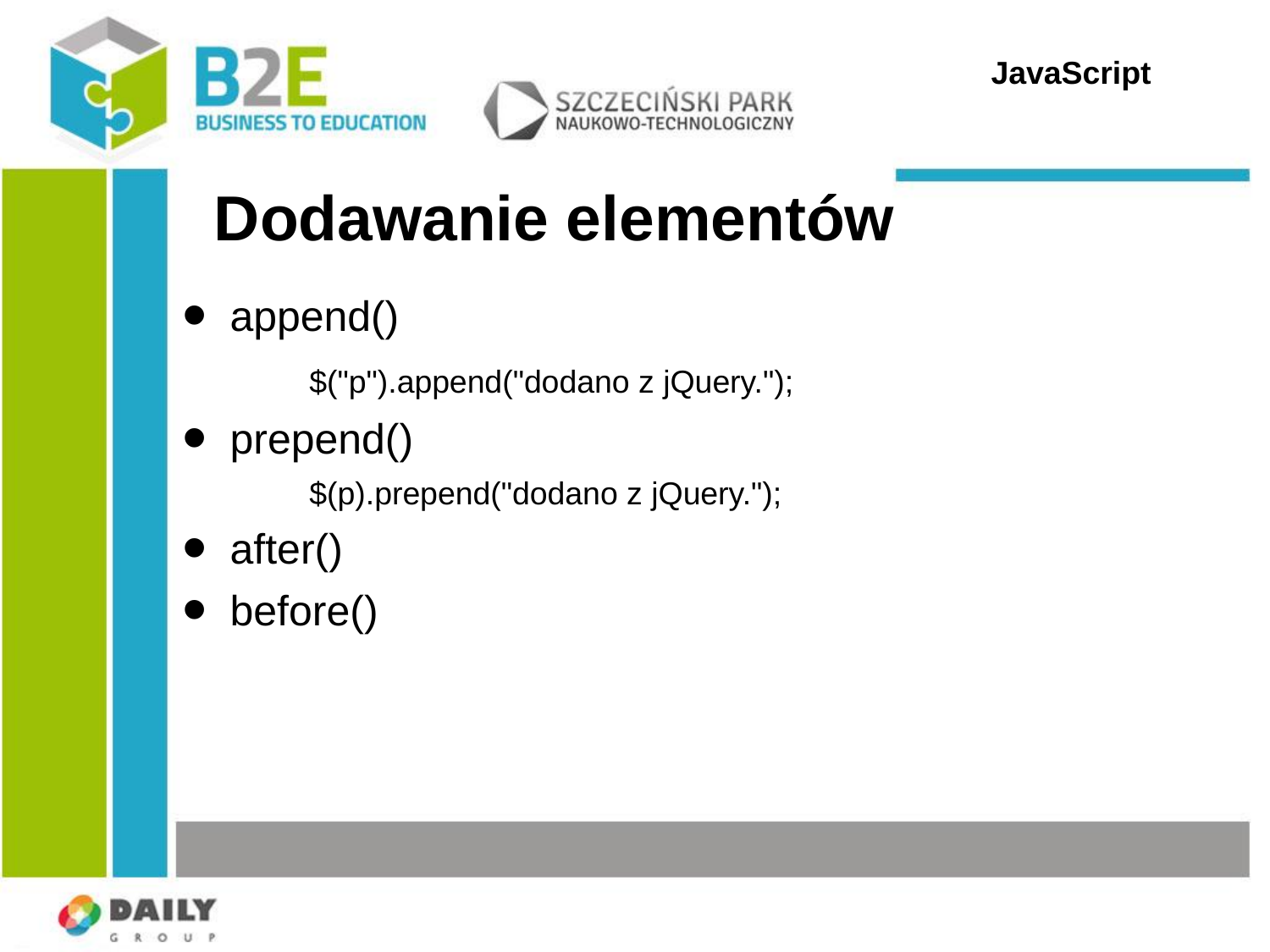

JavaScript
Dodawanie elementów
append()
	$("p").append("dodano z jQuery.");
prepend()
	$(p).prepend("dodano z jQuery.");
after()
before()